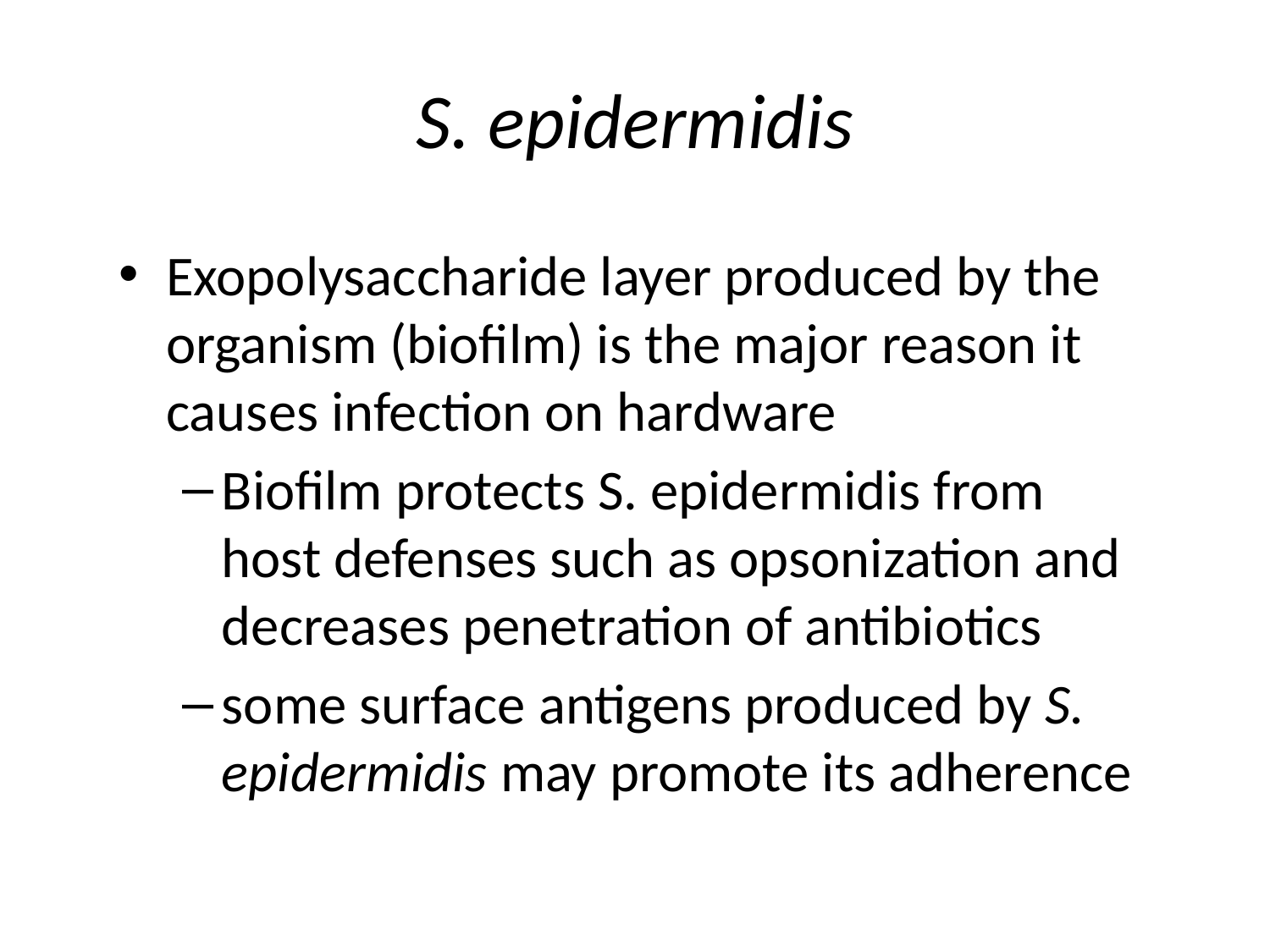

# S. epidermidis
Exopolysaccharide layer produced by the organism (biofilm) is the major reason it causes infection on hardware
Biofilm protects S. epidermidis from host defenses such as opsonization and decreases penetration of antibiotics
some surface antigens produced by S. epidermidis may promote its adherence